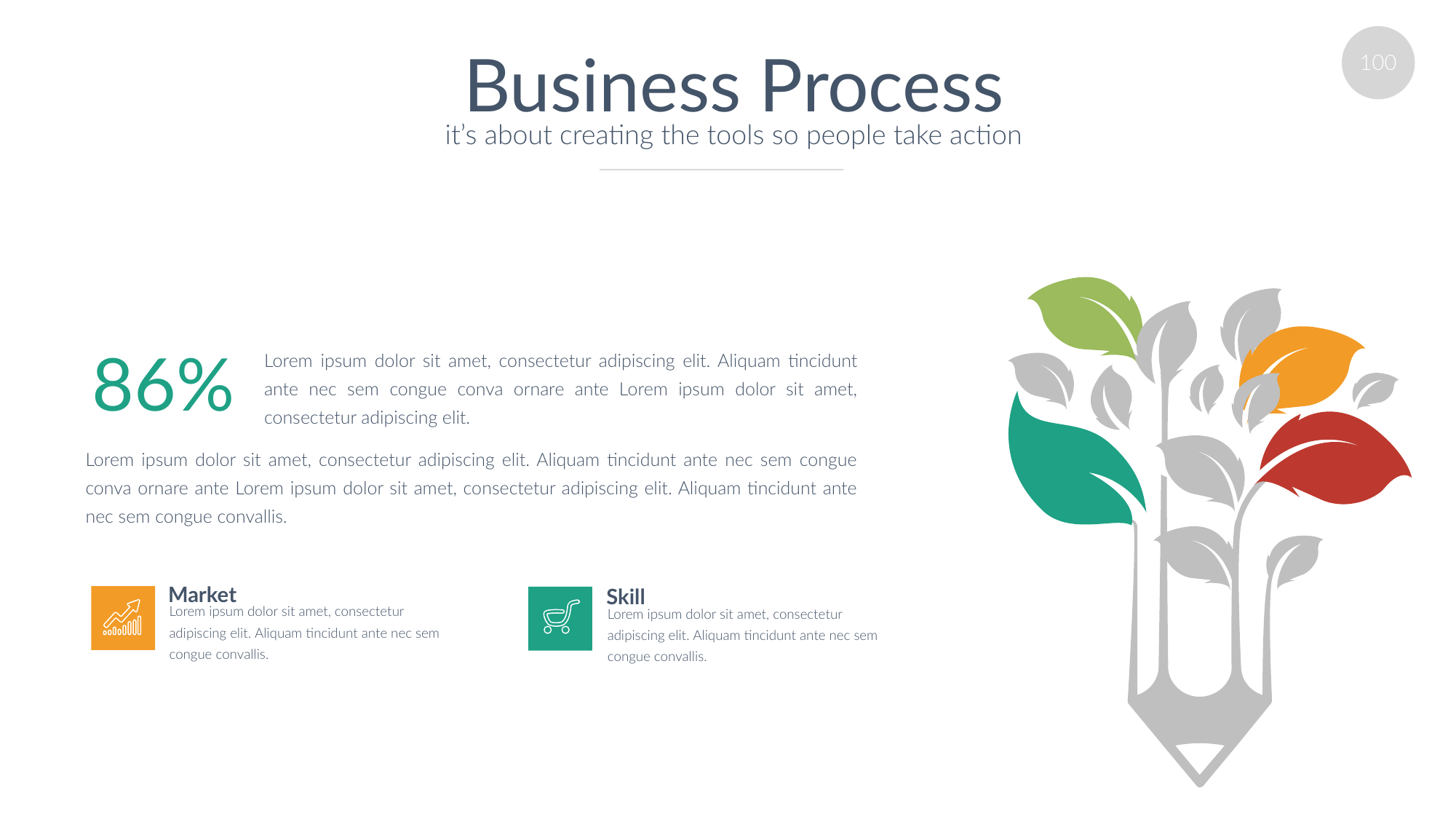

# Business Process
it’s about creating the tools so people take action

86%
Lorem ipsum dolor sit amet, consectetur adipiscing elit. Aliquam tincidunt ante nec sem congue conva ornare ante Lorem ipsum dolor sit amet, consectetur adipiscing elit.
Lorem ipsum dolor sit amet, consectetur adipiscing elit. Aliquam tincidunt ante nec sem congue conva ornare ante Lorem ipsum dolor sit amet, consectetur adipiscing elit. Aliquam tincidunt ante nec sem congue convallis.
Market
Skill

Lorem ipsum dolor sit amet, consectetur adipiscing elit. Aliquam tincidunt ante nec sem congue convallis.
Lorem ipsum dolor sit amet, consectetur adipiscing elit. Aliquam tincidunt ante nec sem congue convallis.